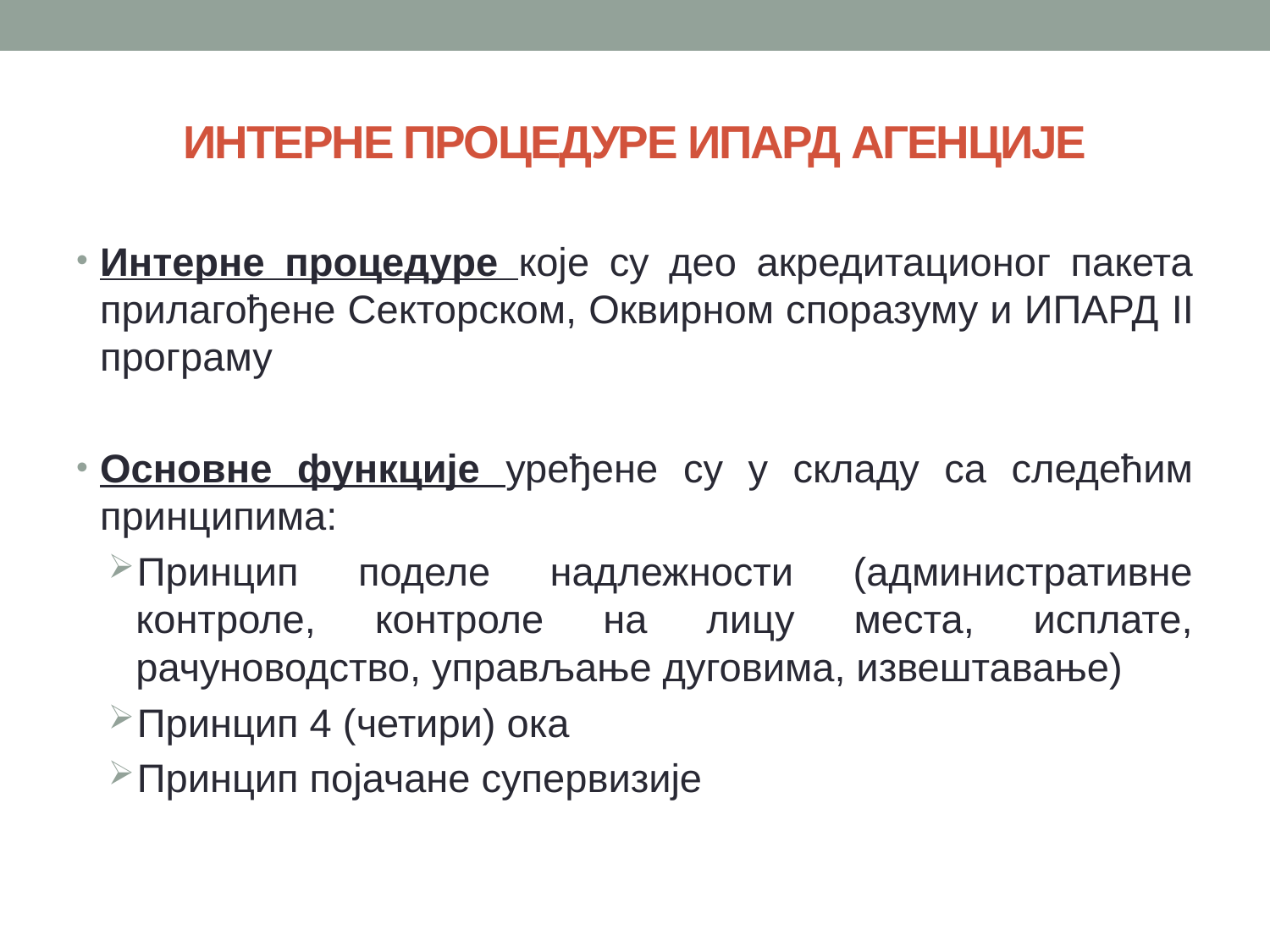

#
Интерне процедуре ИПАРД агенције

Интерне процедуре које су део акредитационог пакета прилагођене Секторском, Оквирном споразуму и ИПАРД II програму

Основне функције уређене су у складу са следећим принципима:
Принцип поделе надлежности (административне контроле, контроле на лицу места, исплате, рачуноводство, управљање дуговима, извештавање)
Принцип 4 (четири) ока
Принцип појачане супервизије